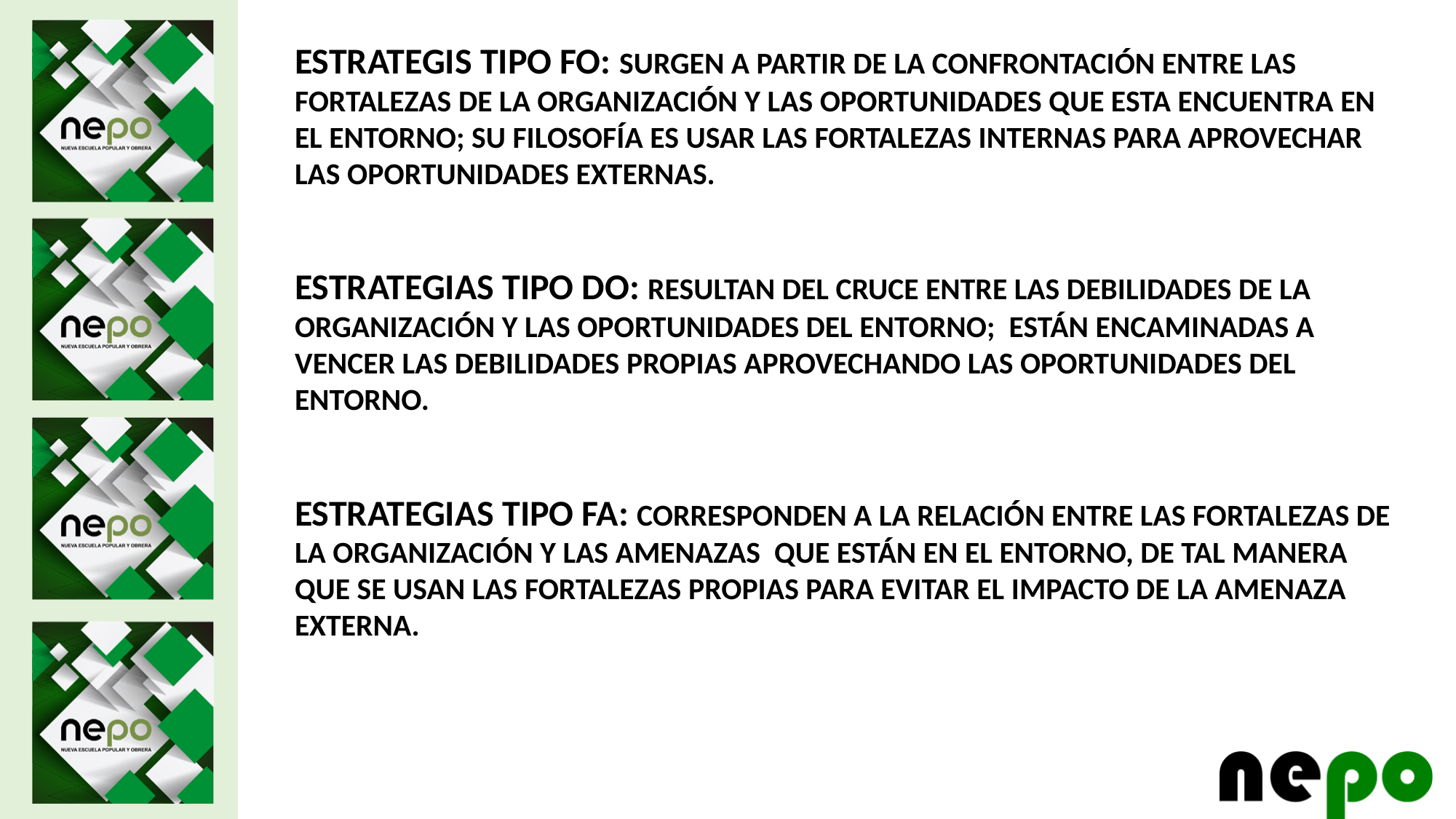

ESTRATEGIS TIPO FO: SURGEN A PARTIR DE LA CONFRONTACIÓN ENTRE LAS FORTALEZAS DE LA ORGANIZACIÓN Y LAS OPORTUNIDADES QUE ESTA ENCUENTRA EN EL ENTORNO; SU FILOSOFÍA ES USAR LAS FORTALEZAS INTERNAS PARA APROVECHAR LAS OPORTUNIDADES EXTERNAS.

ESTRATEGIAS TIPO DO: RESULTAN DEL CRUCE ENTRE LAS DEBILIDADES DE LA ORGANIZACIÓN Y LAS OPORTUNIDADES DEL ENTORNO;  ESTÁN ENCAMINADAS A VENCER LAS DEBILIDADES PROPIAS APROVECHANDO LAS OPORTUNIDADES DEL ENTORNO.

ESTRATEGIAS TIPO FA: CORRESPONDEN A LA RELACIÓN ENTRE LAS FORTALEZAS DE LA ORGANIZACIÓN Y LAS AMENAZAS  QUE ESTÁN EN EL ENTORNO, DE TAL MANERA QUE SE USAN LAS FORTALEZAS PROPIAS PARA EVITAR EL IMPACTO DE LA AMENAZA EXTERNA.